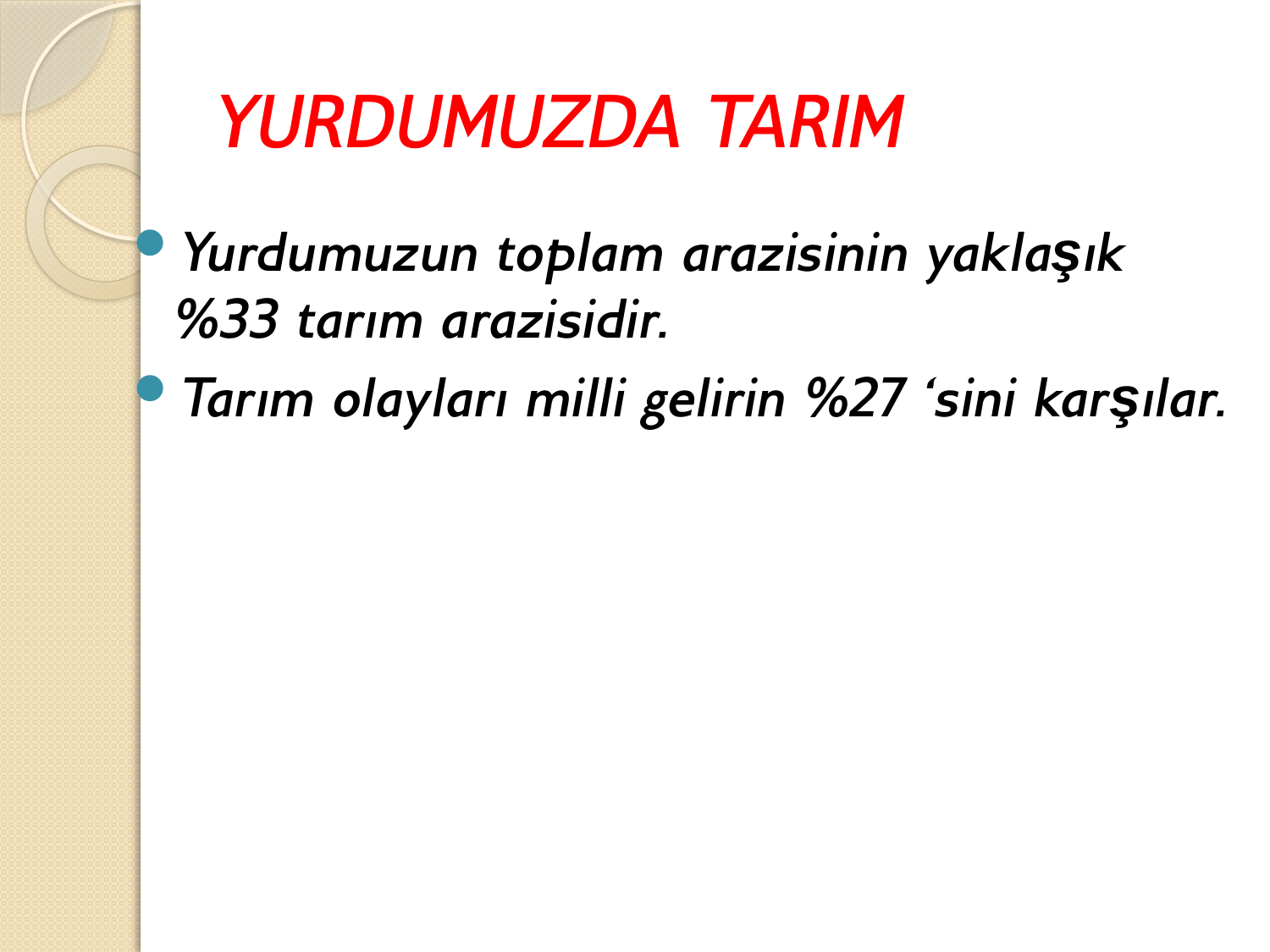

# YURDUMUZDA TARIM
Yurdumuzun toplam arazisinin yaklaşık %33 tarım arazisidir.
Tarım olayları milli gelirin %27 ‘sini karşılar.